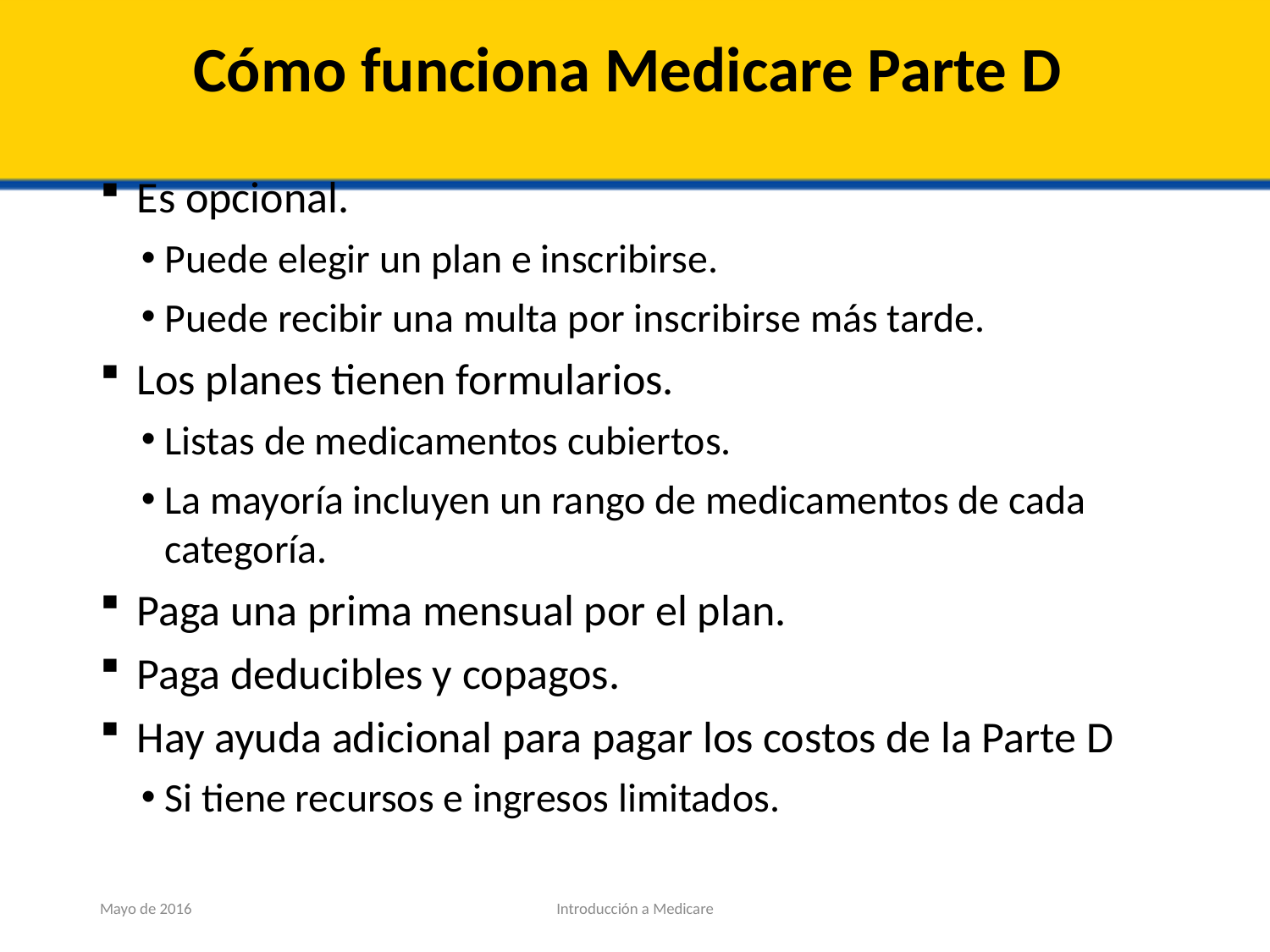

# Cómo funciona Medicare Parte D
Es opcional.
Puede elegir un plan e inscribirse.
Puede recibir una multa por inscribirse más tarde.
Los planes tienen formularios.
Listas de medicamentos cubiertos.
La mayoría incluyen un rango de medicamentos de cada categoría.
Paga una prima mensual por el plan.
Paga deducibles y copagos.
Hay ayuda adicional para pagar los costos de la Parte D
Si tiene recursos e ingresos limitados.
Mayo de 2016
Introducción a Medicare